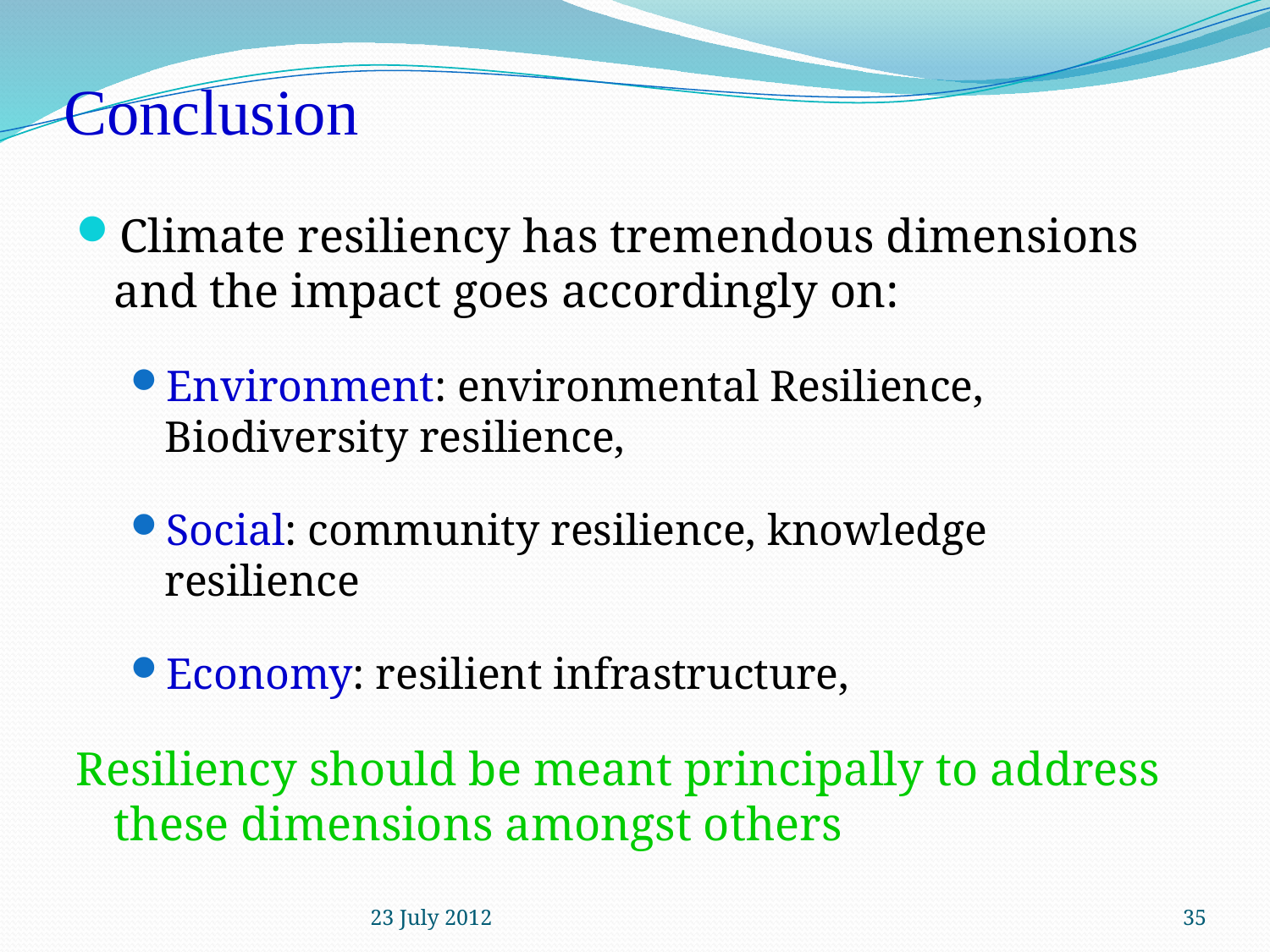

# Conclusion
Climate resiliency has tremendous dimensions and the impact goes accordingly on:
Environment: environmental Resilience, Biodiversity resilience,
Social: community resilience, knowledge resilience
Economy: resilient infrastructure,
Resiliency should be meant principally to address these dimensions amongst others
23 July 2012
35